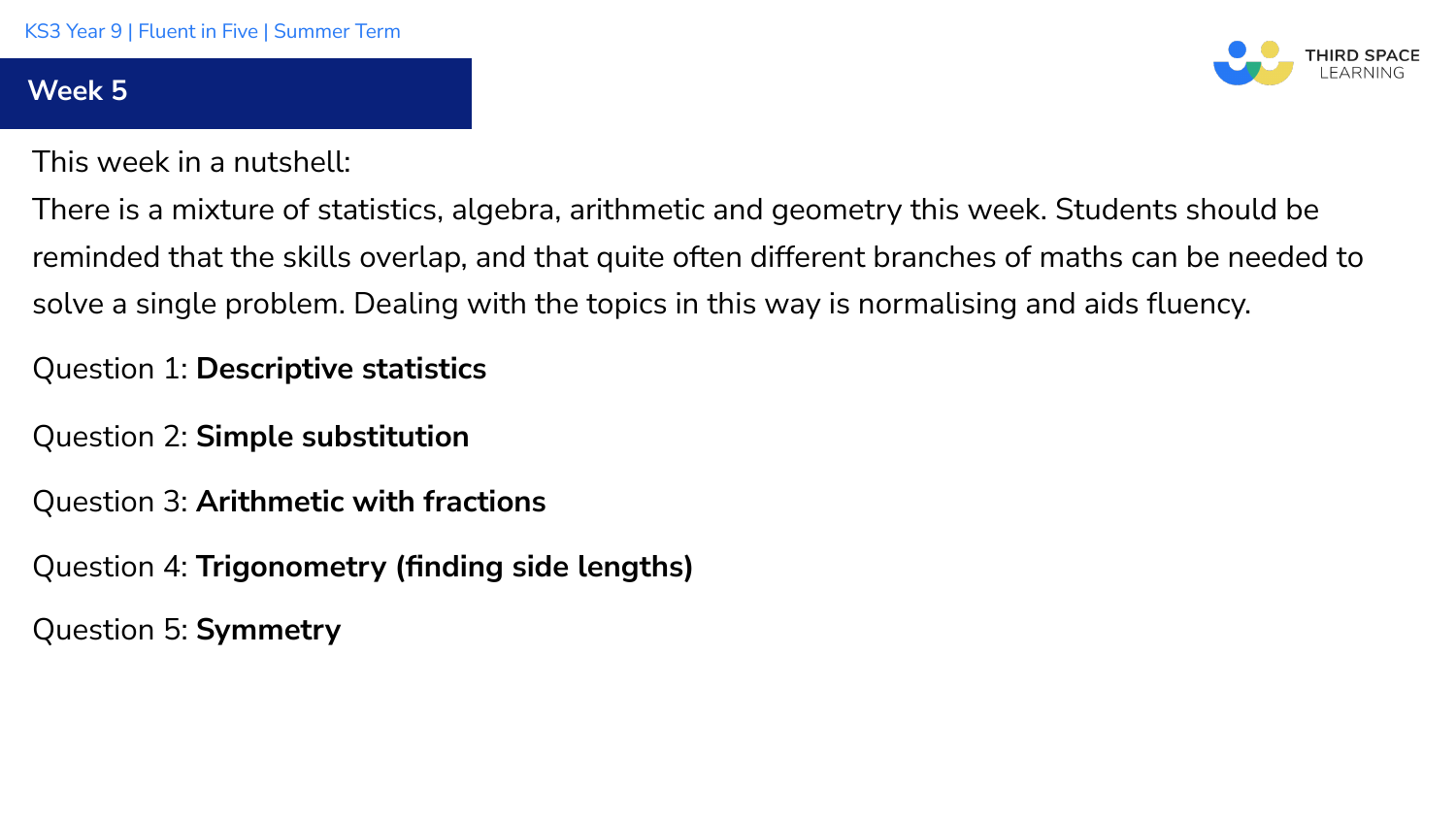

Week 5
| This week in a nutshell: There is a mixture of statistics, algebra, arithmetic and geometry this week. Students should be reminded that the skills overlap, and that quite often different branches of maths can be needed to solve a single problem. Dealing with the topics in this way is normalising and aids fluency. |
| --- |
| Question 1: Descriptive statistics |
| Question 2: Simple substitution |
| Question 3: Arithmetic with fractions |
| Question 4: Trigonometry (finding side lengths) |
| Question 5: Symmetry |